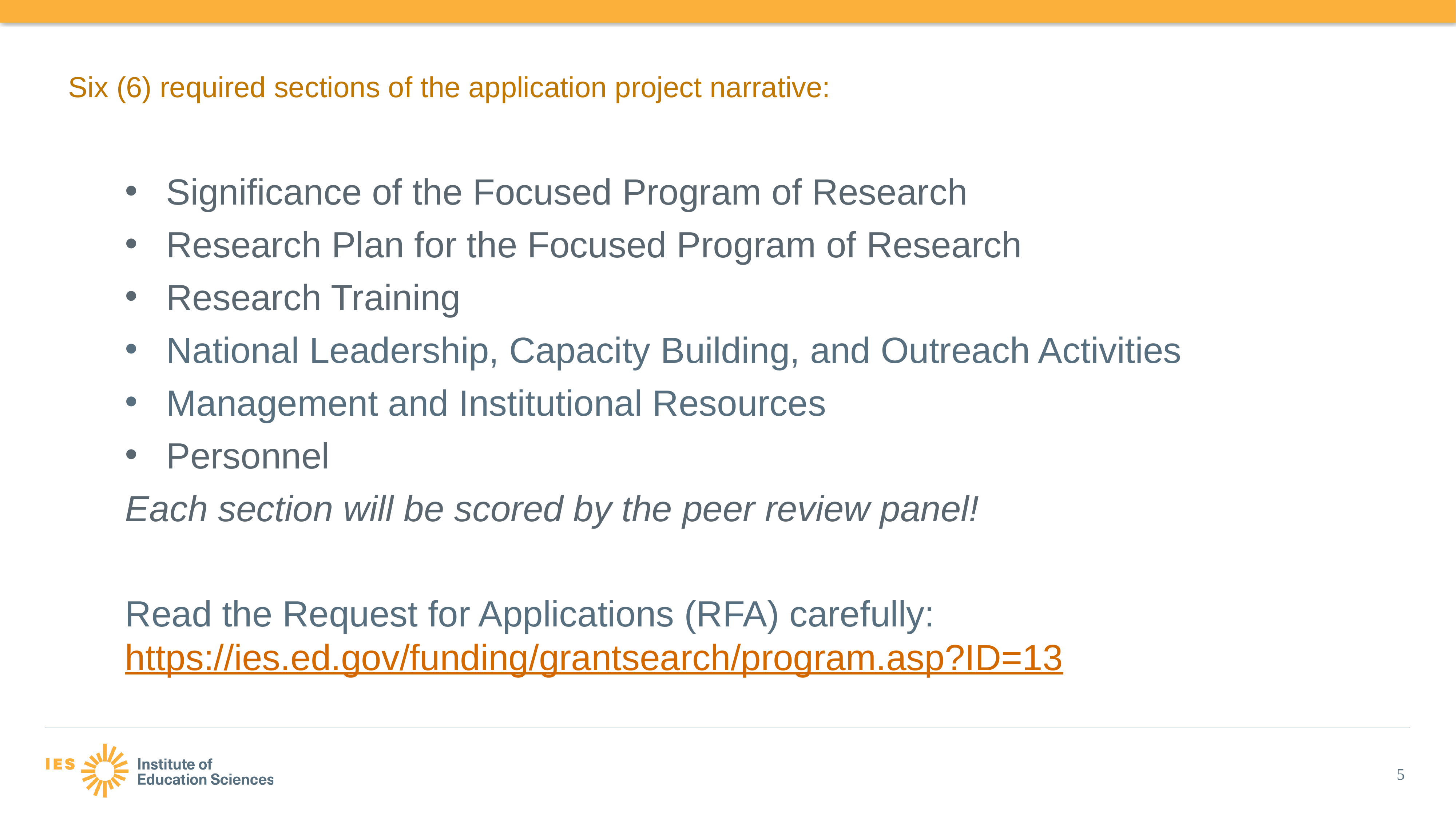

# Six (6) required sections of the application project narrative:
Significance of the Focused Program of Research
Research Plan for the Focused Program of Research
Research Training
National Leadership, Capacity Building, and Outreach Activities
Management and Institutional Resources
Personnel
Each section will be scored by the peer review panel!

Read the Request for Applications (RFA) carefully: https://ies.ed.gov/funding/grantsearch/program.asp?ID=13

5